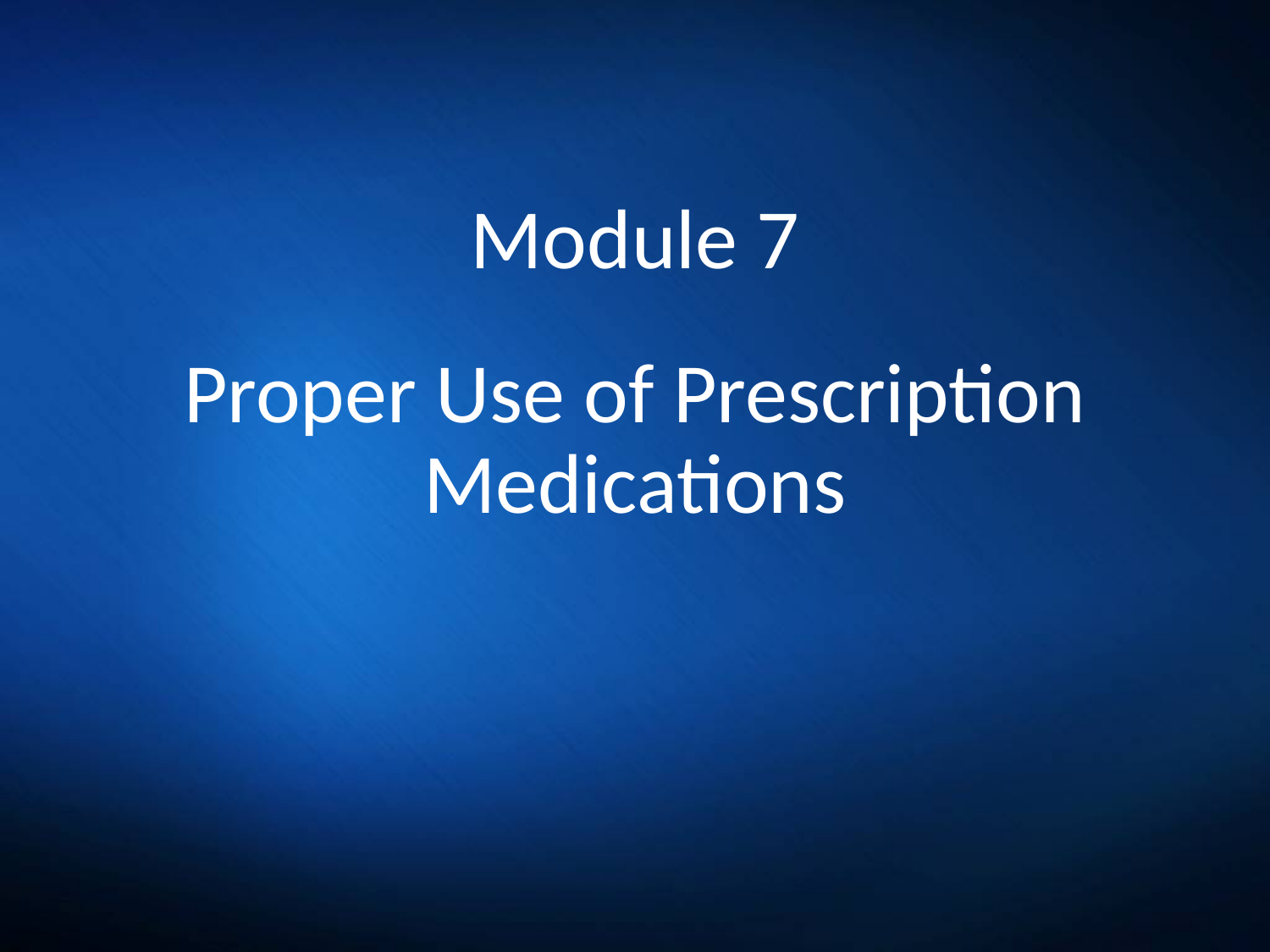

Module 7

Proper Use of Prescription Medications